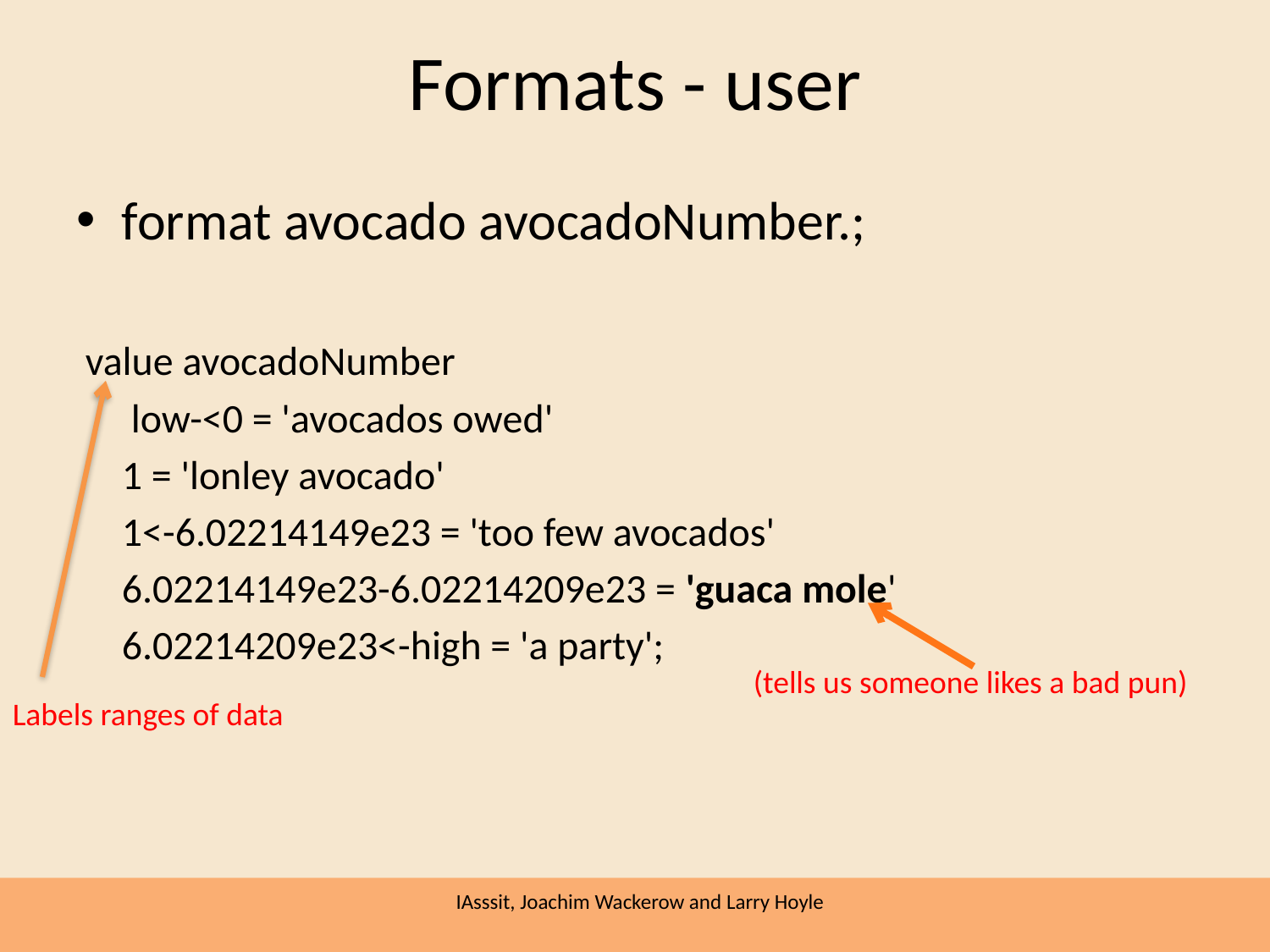

# Formats - user
format avocado avocadoNumber.;

 value avocadoNumber
 	 low-<0 = 'avocados owed'
 	1 = 'lonley avocado'
  	1<-6.02214149e23 = 'too few avocados'
   	6.02214149e23-6.02214209e23 = 'guaca mole'
   	6.02214209e23<-high = 'a party';
Labels ranges of data
(tells us someone likes a bad pun)
IAsssit, Joachim Wackerow and Larry Hoyle